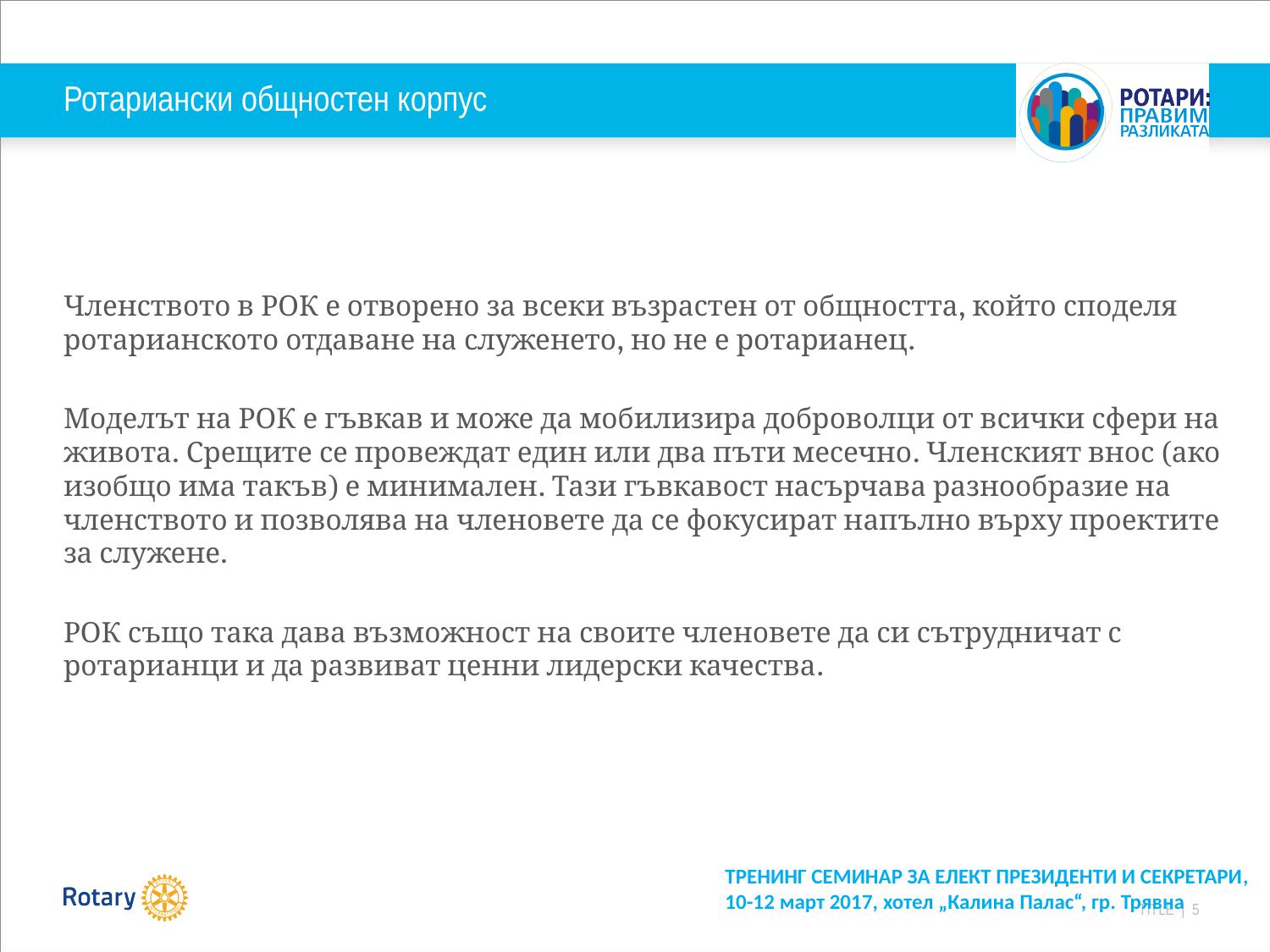

# Ротариански общностен корпус

Членството в РОК е отворено за всеки възрастен от общността, който споделя ротарианското отдаване на служенето, но не е ротарианец.

Моделът на РОК е гъвкав и може да мобилизира доброволци от всички сфери на живота. Срещите се провеждат един или два пъти месечно. Членският внос (ако изобщо има такъв) е минимален. Тази гъвкавост насърчава разнообразие на членството и позволява на членовете да се фокусират напълно върху проектите за служене.

РОК също така дава възможност на своите членовете да си сътрудничат с ротарианци и да развиват ценни лидерски качества.